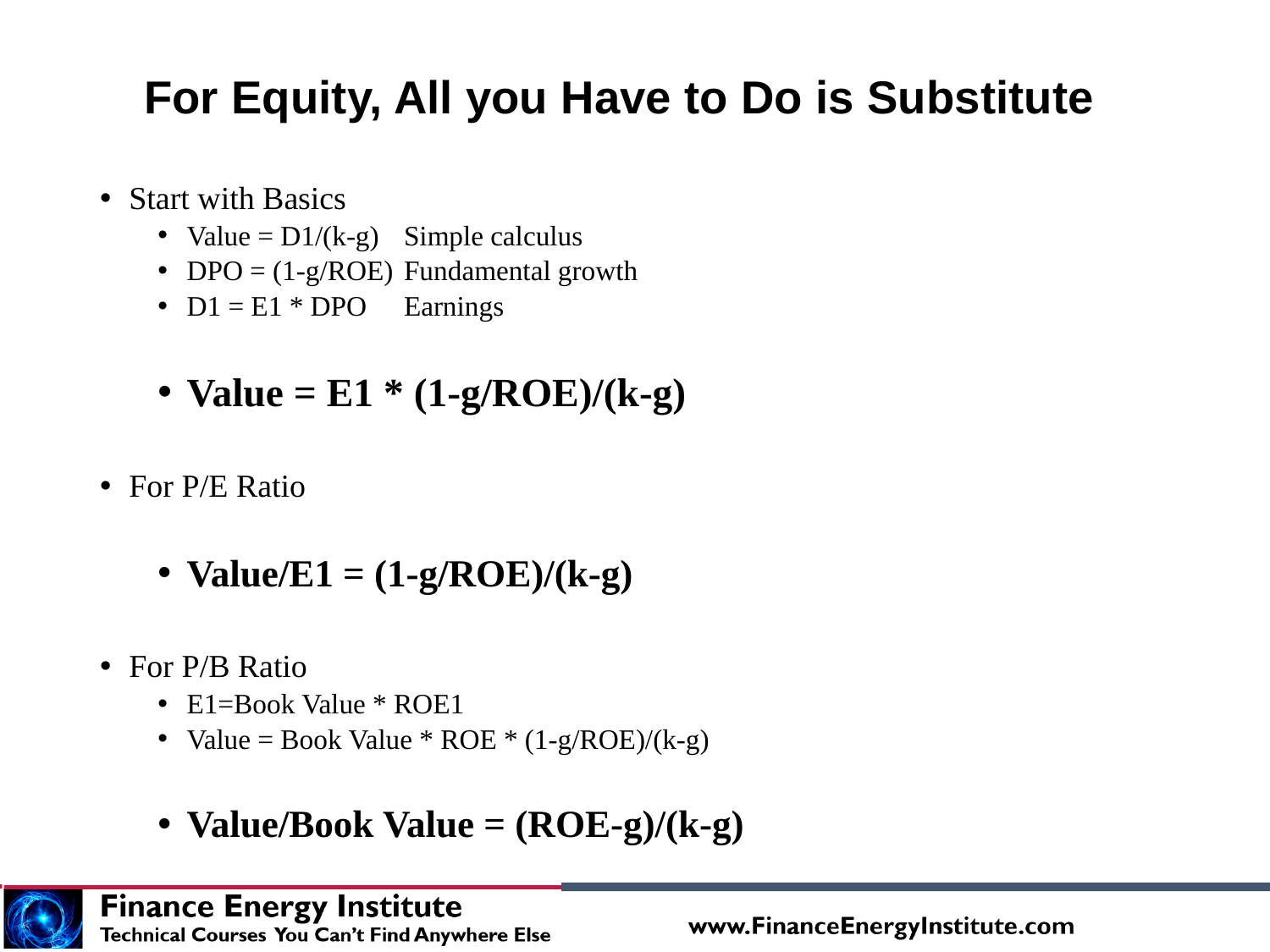

# For Equity, All you Have to Do is Substitute
Start with Basics
Value = D1/(k-g)		Simple calculus
DPO = (1-g/ROE)		Fundamental growth
D1 = E1 * DPO		Earnings

Value = E1 * (1-g/ROE)/(k-g)

For P/E Ratio

Value/E1 = (1-g/ROE)/(k-g)

For P/B Ratio
E1=Book Value * ROE1
Value = Book Value * ROE * (1-g/ROE)/(k-g)

Value/Book Value = (ROE-g)/(k-g)